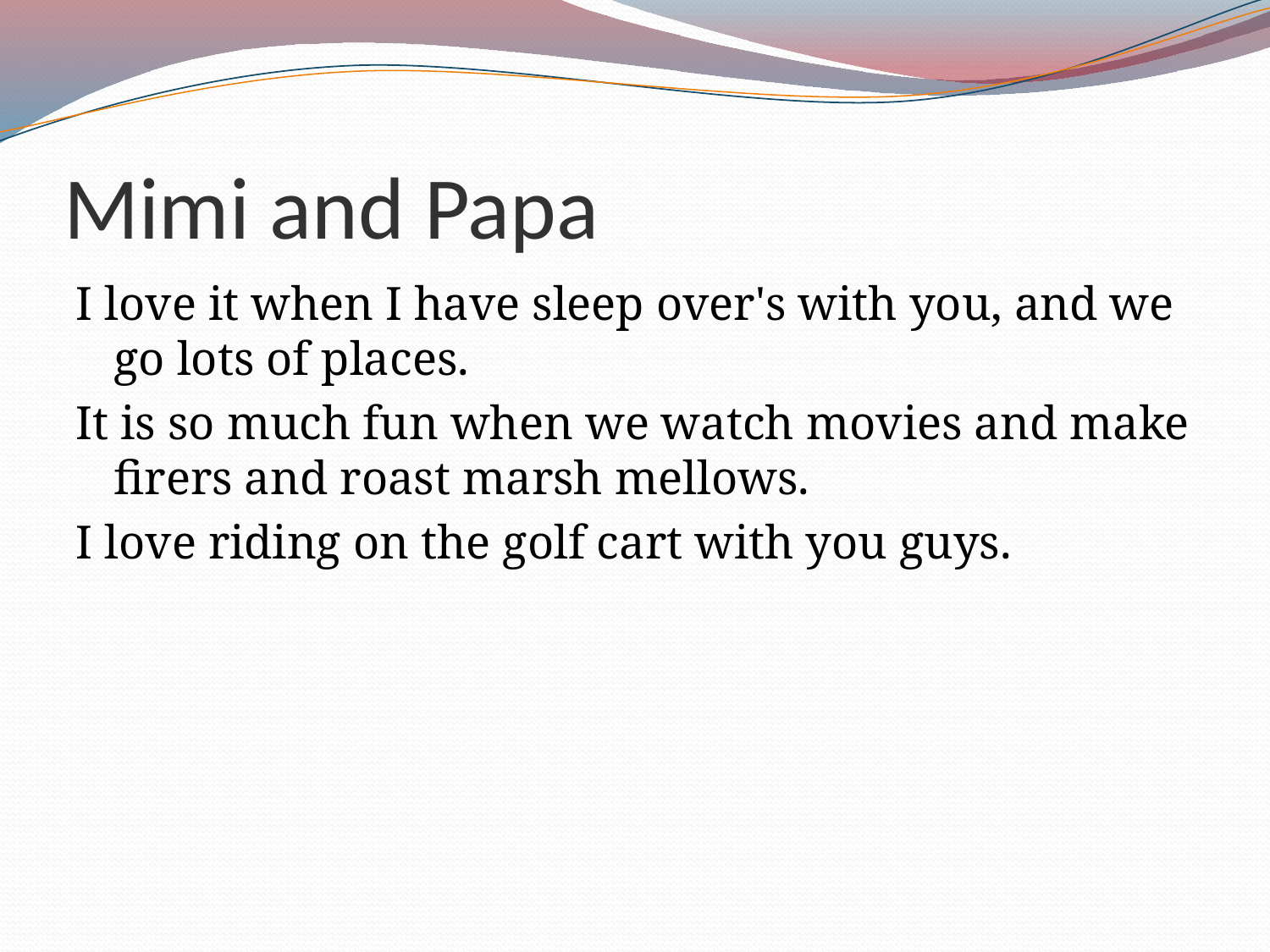

# Mimi and Papa
I love it when I have sleep over's with you, and we go lots of places.
It is so much fun when we watch movies and make firers and roast marsh mellows.
I love riding on the golf cart with you guys.